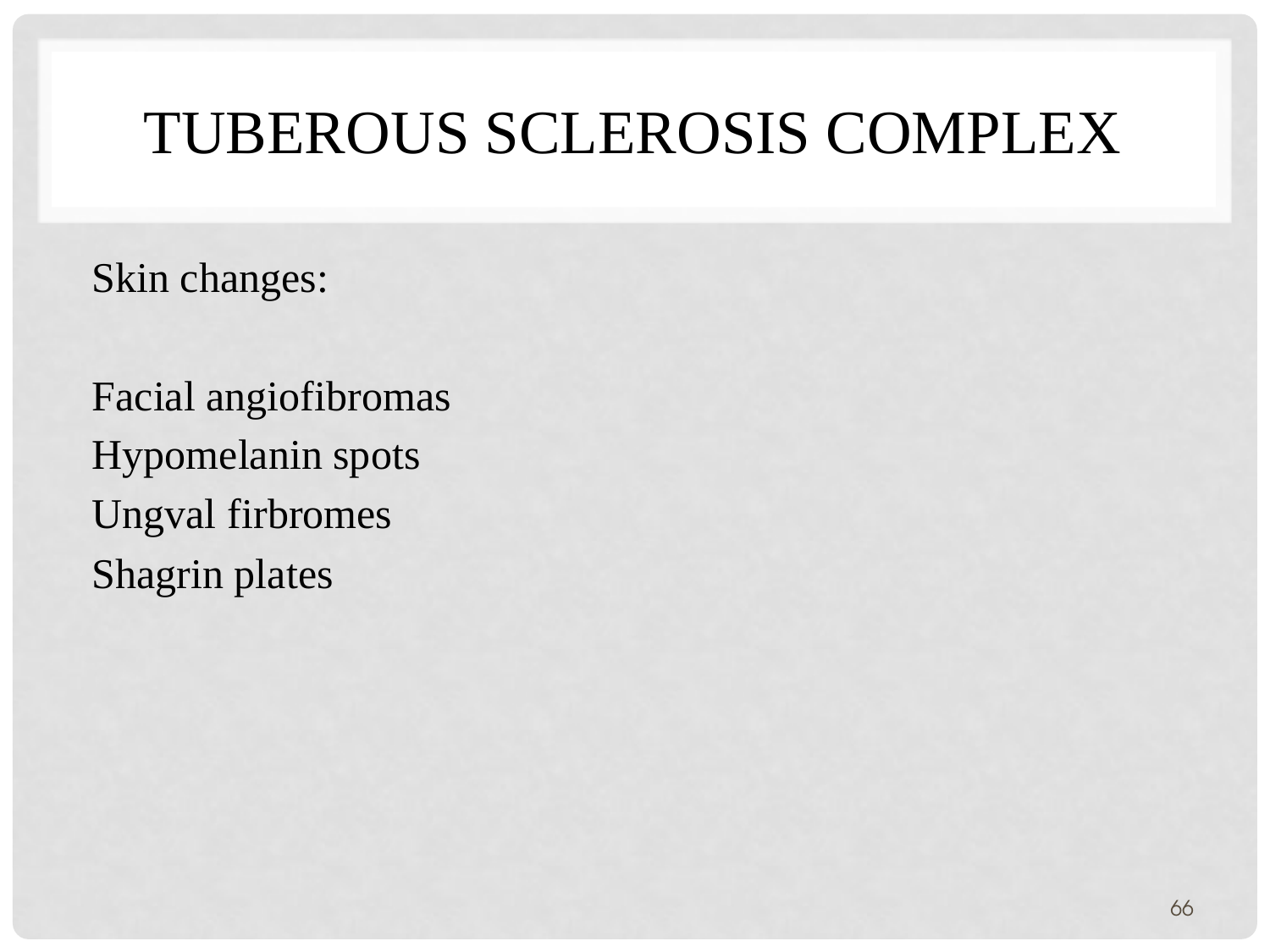

# Tuberous sclerosis complex
Skin changes:

Facial angiofibromas
Hypomelanin spots
Ungval firbromes
Shagrin plates
66